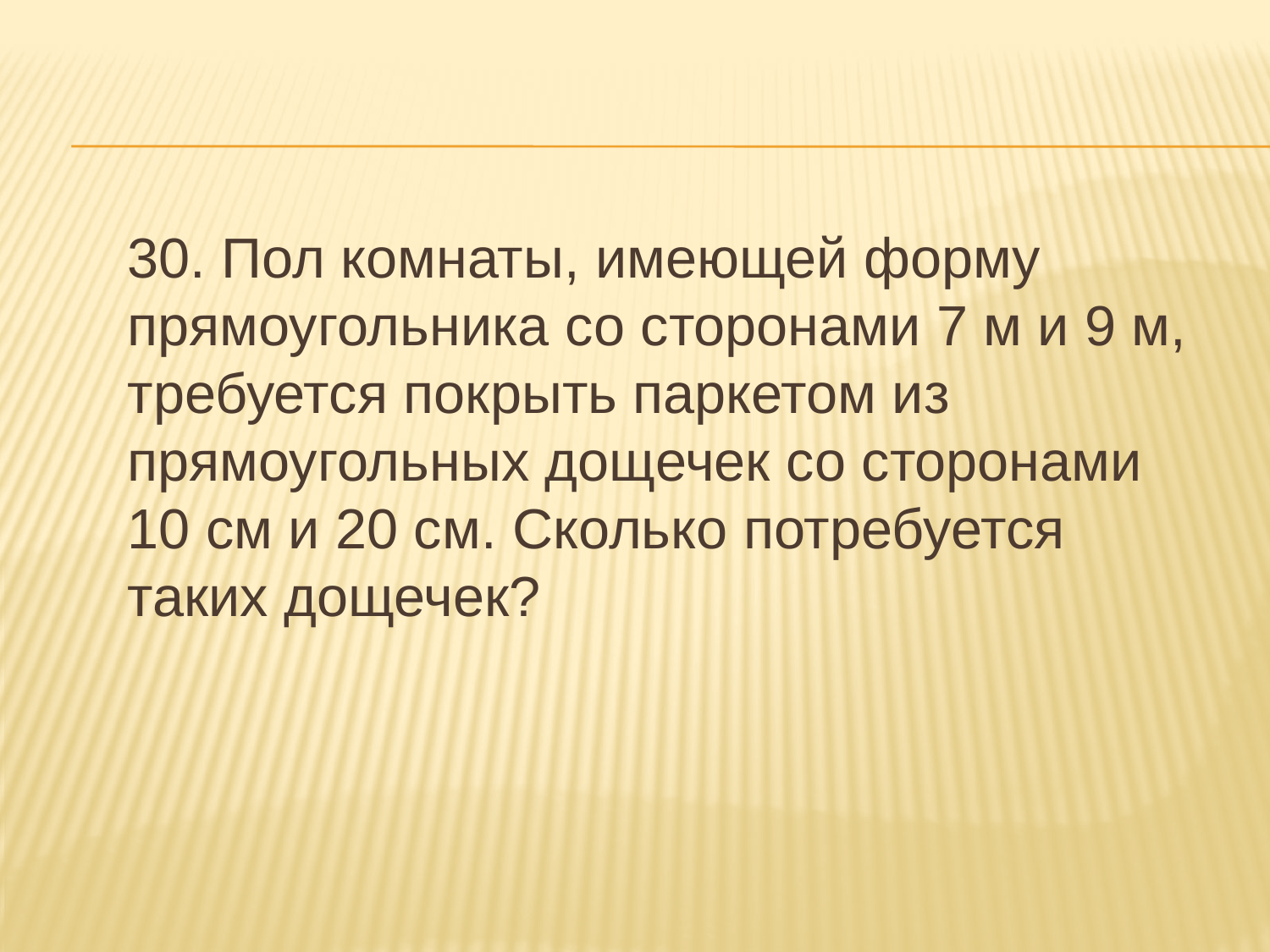

30. Пол комнаты, имеющей форму прямоугольника со сторонами 7 м и 9 м, требуется покрыть паркетом из прямоугольных дощечек со сторонами 10 см и 20 см. Сколько потребуется таких дощечек?